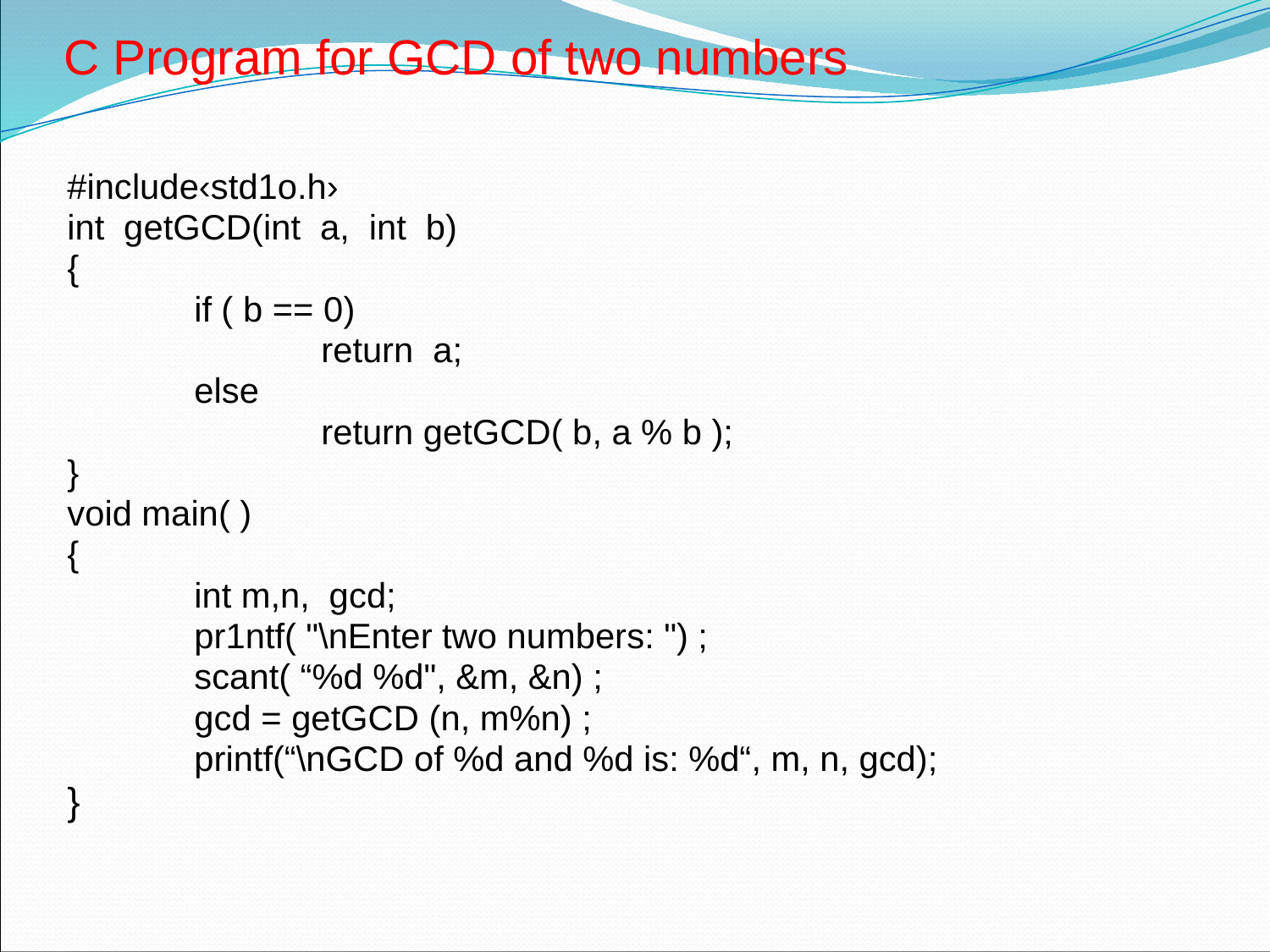

# C Program for GCD of two numbers

#include‹std1o.h›
int  getGCD(int  a,  int  b)
{
	if ( b == 0)
		return  a;
	else
		return getGCD( b, a % b );
}
void main( )
{
	int m,n,  gcd;
	pr1ntf( "\nEnter two numbers: ") ;
	scant( “%d %d", &m, &n) ;
	gcd = getGCD (n, m%n) ;
	printf(“\nGCD of %d and %d is: %d“, m, n, gcd);
}